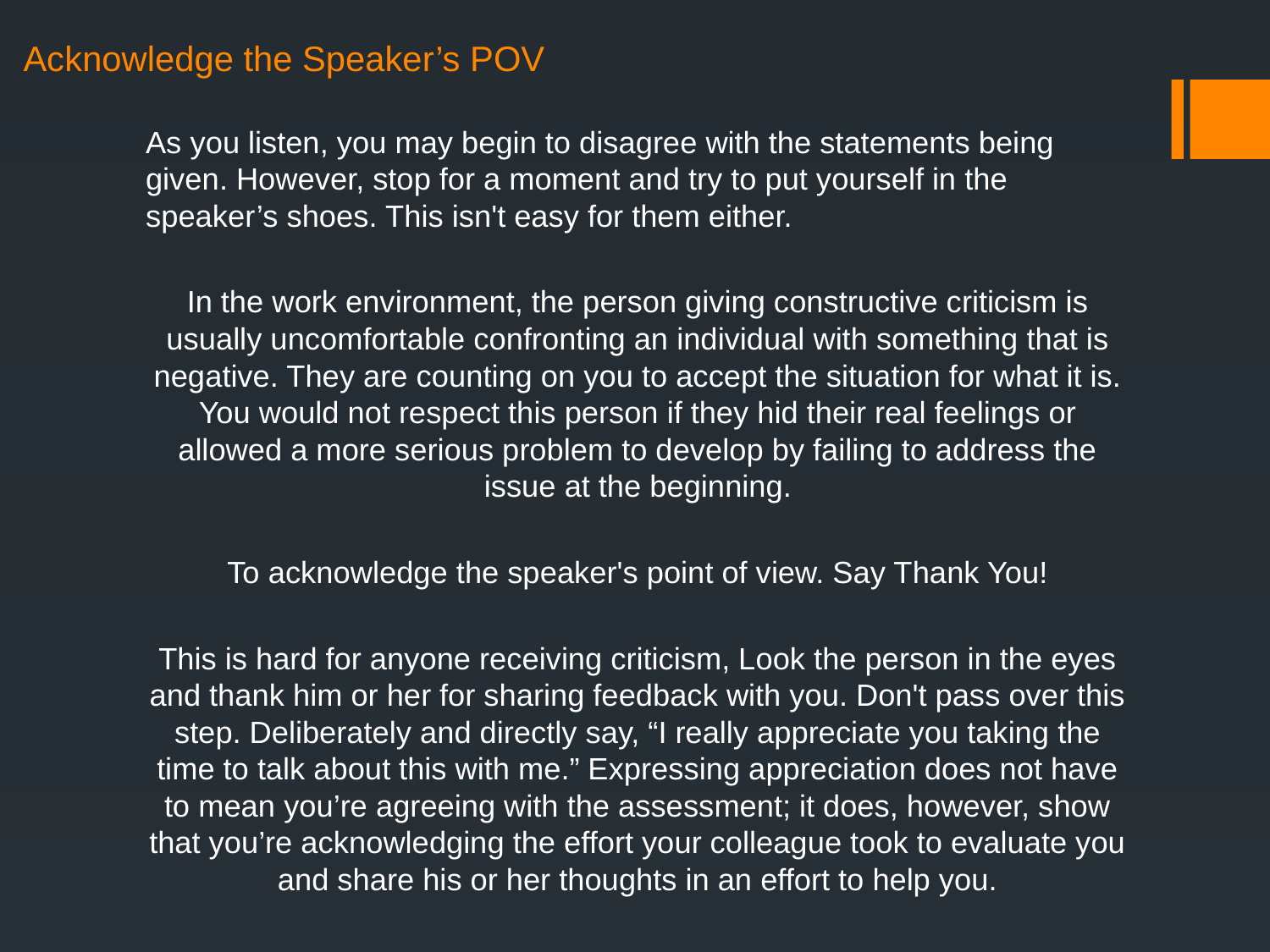

# Acknowledge the Speaker’s POV
As you listen, you may begin to disagree with the statements being given. However, stop for a moment and try to put yourself in the speaker’s shoes. This isn't easy for them either.

In the work environment, the person giving constructive criticism is usually uncomfortable confronting an individual with something that is negative. They are counting on you to accept the situation for what it is. You would not respect this person if they hid their real feelings or allowed a more serious problem to develop by failing to address the issue at the beginning.

To acknowledge the speaker's point of view. Say Thank You!

This is hard for anyone receiving criticism, Look the person in the eyes and thank him or her for sharing feedback with you. Don't pass over this step. Deliberately and directly say, “I really appreciate you taking the time to talk about this with me.” Expressing appreciation does not have to mean you’re agreeing with the assessment; it does, however, show that you’re acknowledging the effort your colleague took to evaluate you and share his or her thoughts in an effort to help you.